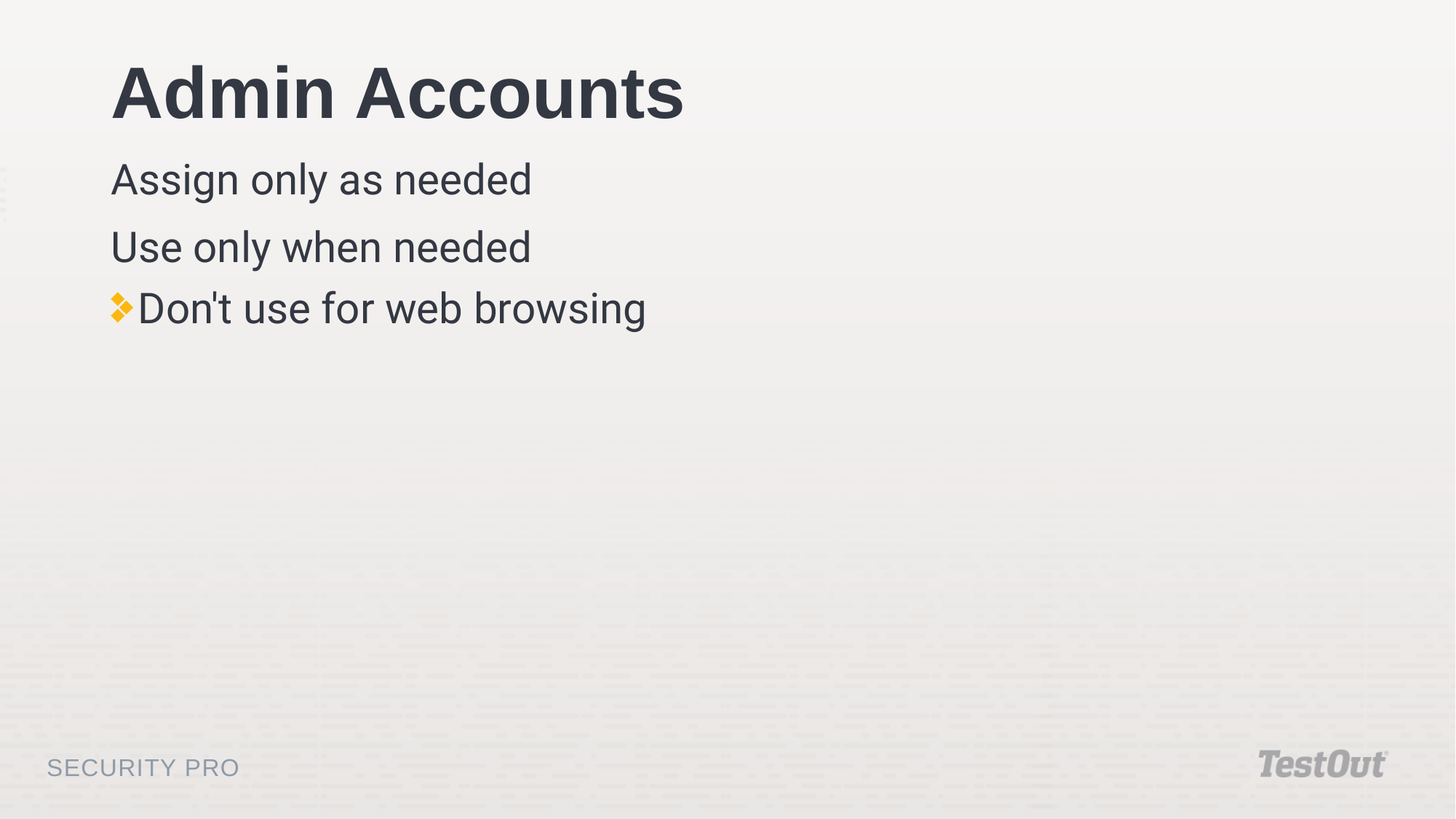

# Admin Accounts
Assign only as needed
Use only when needed
Don't use for web browsing
Security Pro